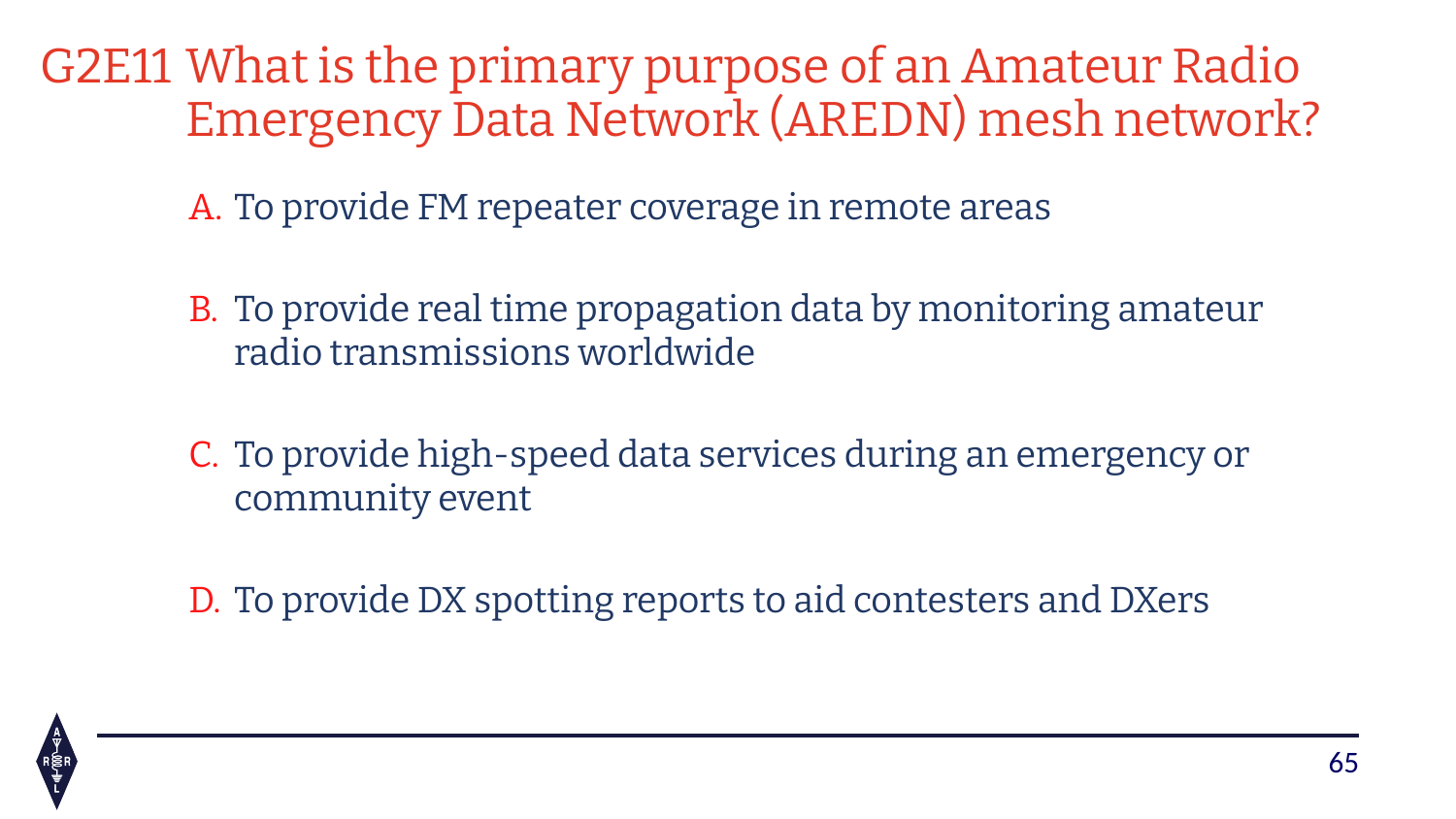

# G2E11	What is the primary purpose of an Amateur Radio 		Emergency Data Network (AREDN) mesh network?
To provide FM repeater coverage in remote areas

To provide real time propagation data by monitoring amateur radio transmissions worldwide

To provide high-speed data services during an emergency or community event

To provide DX spotting reports to aid contesters and DXers
65